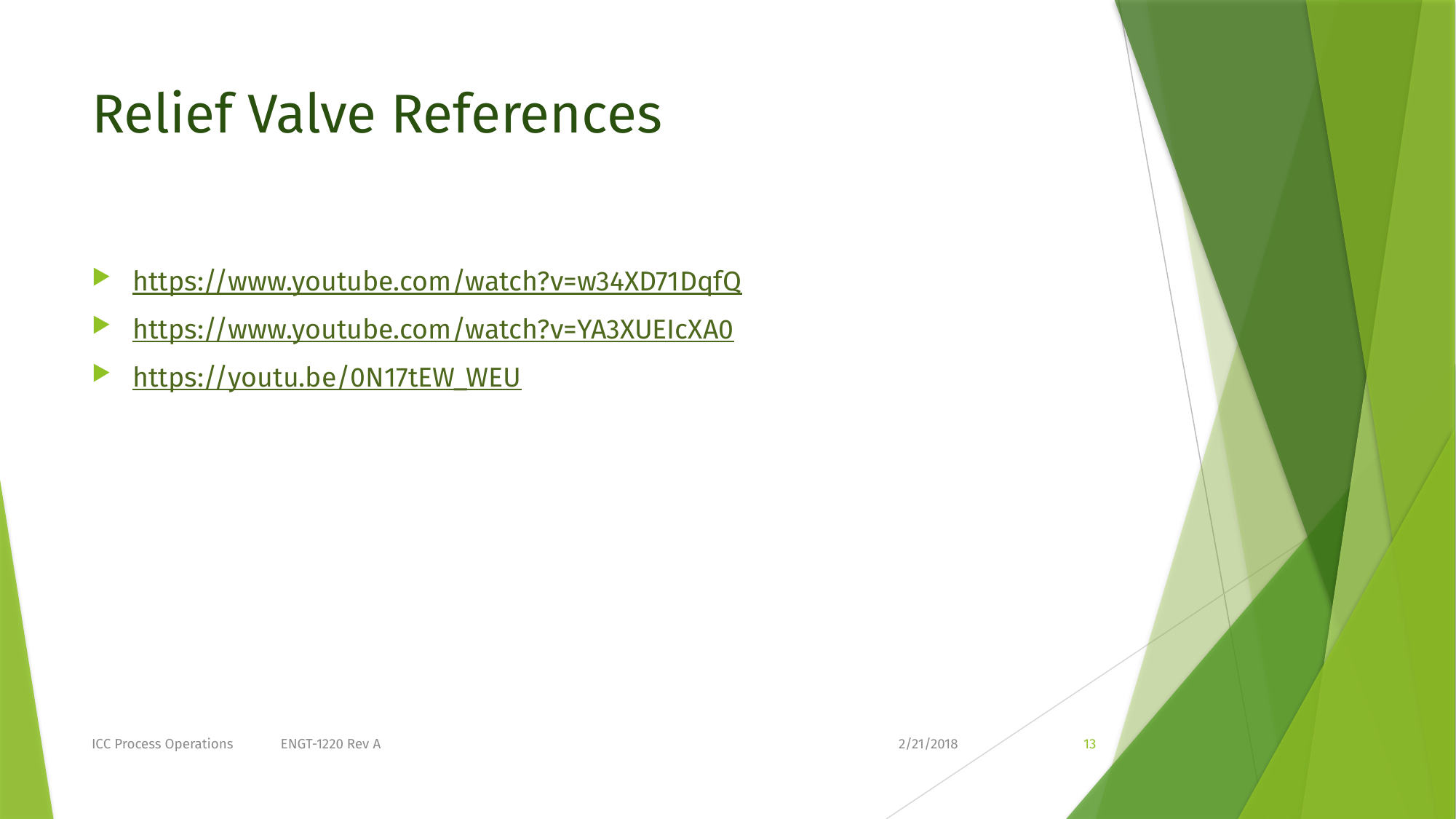

# Relief Valve References
https://www.youtube.com/watch?v=w34XD71DqfQ
https://www.youtube.com/watch?v=YA3XUEIcXA0
https://youtu.be/0N17tEW_WEU

ICC Process Operations             ENGT-1220 Rev A
2/21/2018
13